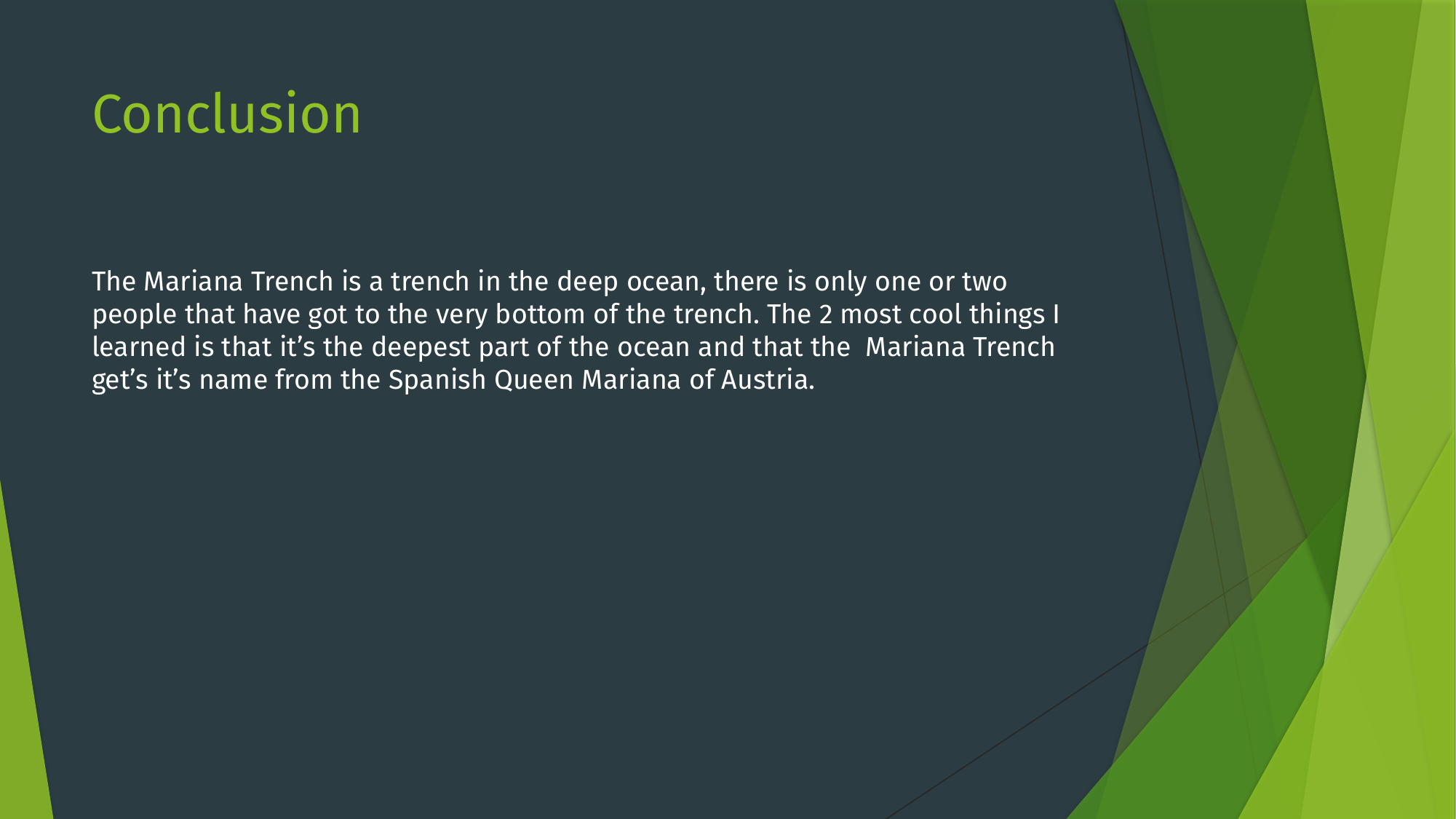

# Conclusion
The Mariana Trench is a trench in the deep ocean, there is only one or two people that have got to the very bottom of the trench. The 2 most cool things I learned is that it’s the deepest part of the ocean and that the  Mariana Trench get’s it’s name from the Spanish Queen Mariana of Austria.